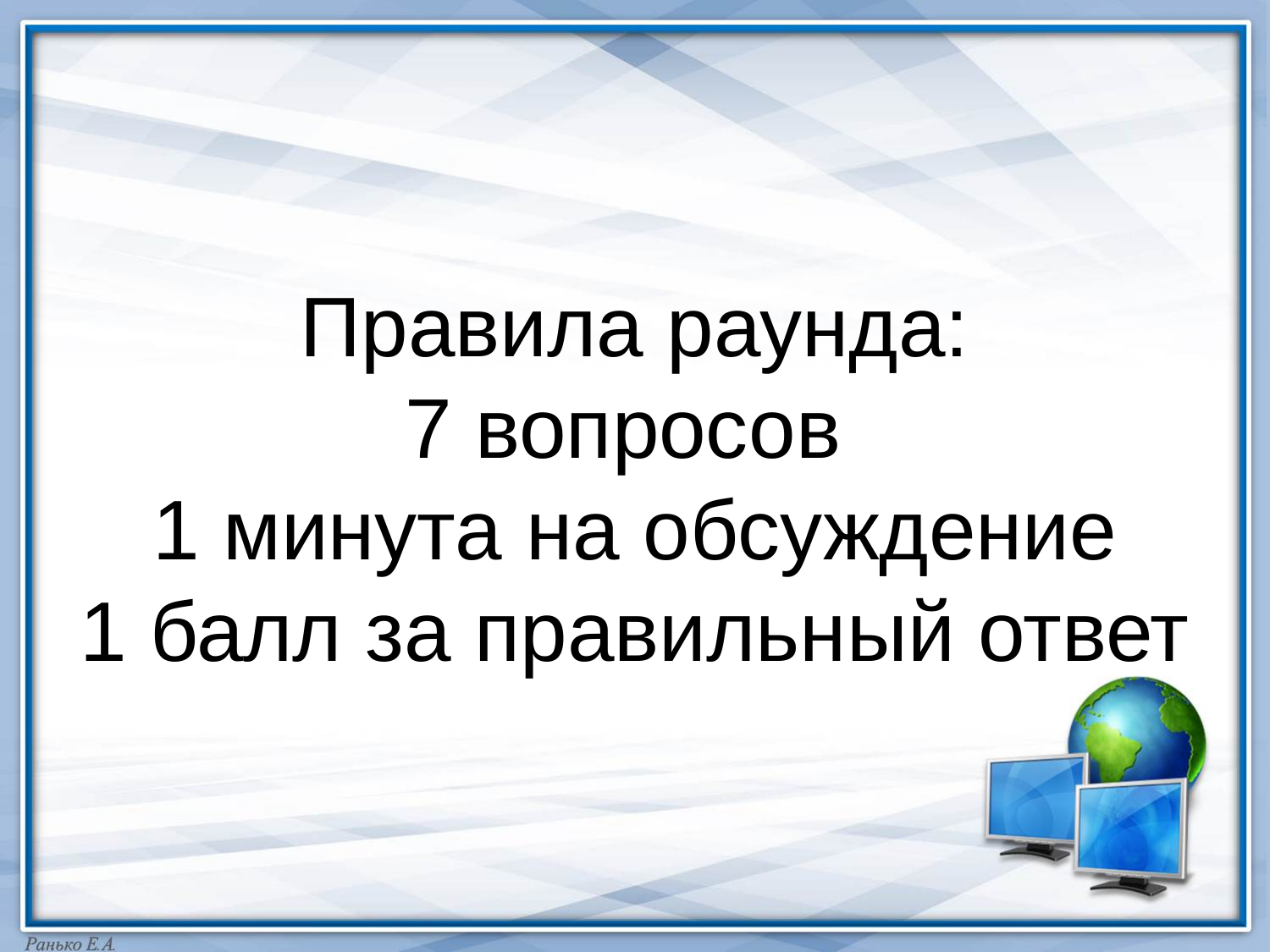

#
Правила раунда:
7 вопросов
1 минута на обсуждение
1 балл за правильный ответ